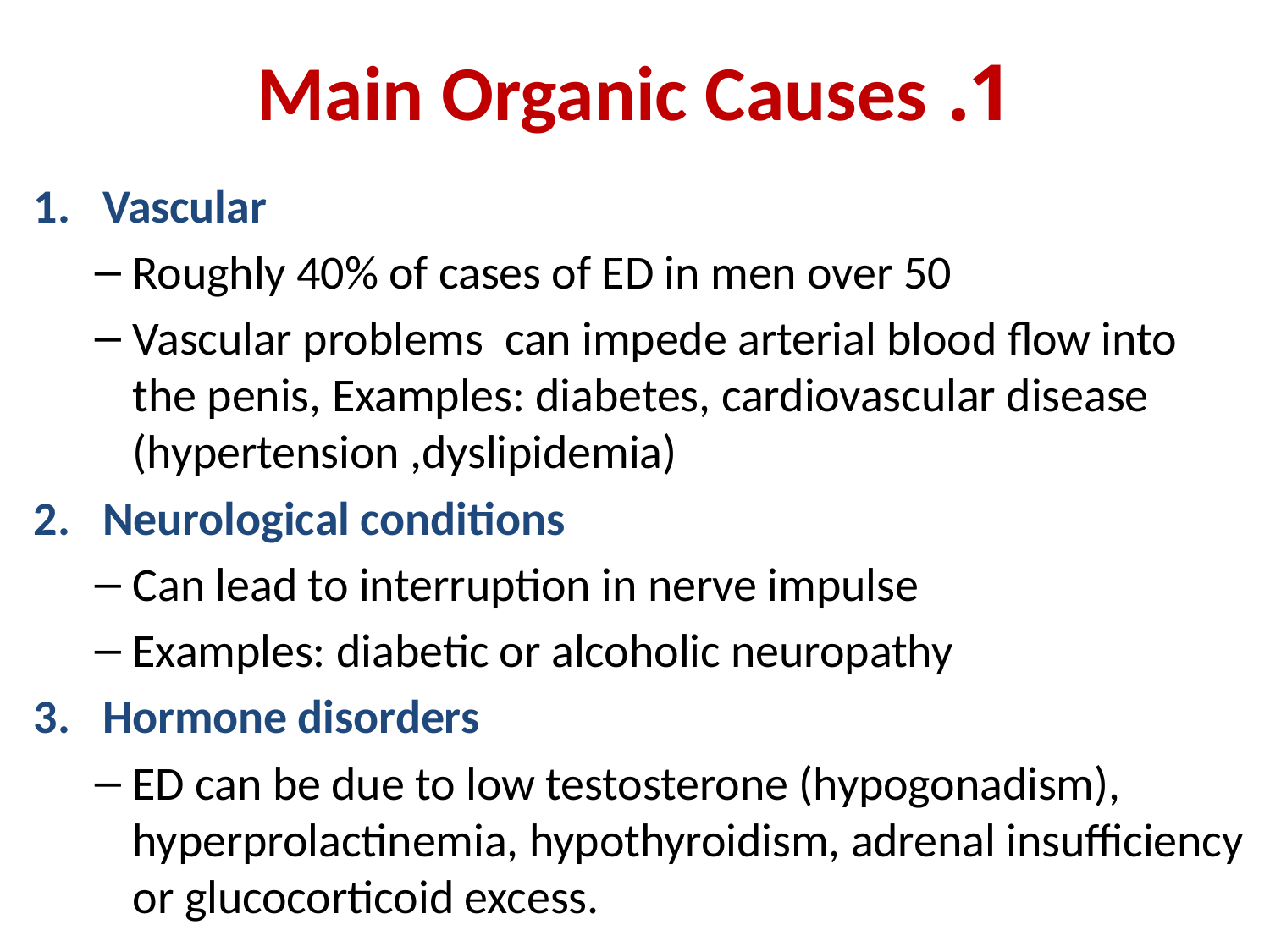

# 1. Main Organic Causes
Vascular
Roughly 40% of cases of ED in men over 50
Vascular problems  can impede arterial blood flow into the penis, Examples: diabetes, cardiovascular disease (hypertension ,dyslipidemia)
Neurological conditions
Can lead to interruption in nerve impulse
Examples: diabetic or alcoholic neuropathy
Hormone disorders
ED can be due to low testosterone (hypogonadism), hyperprolactinemia, hypothyroidism, adrenal insufficiency or glucocorticoid excess.